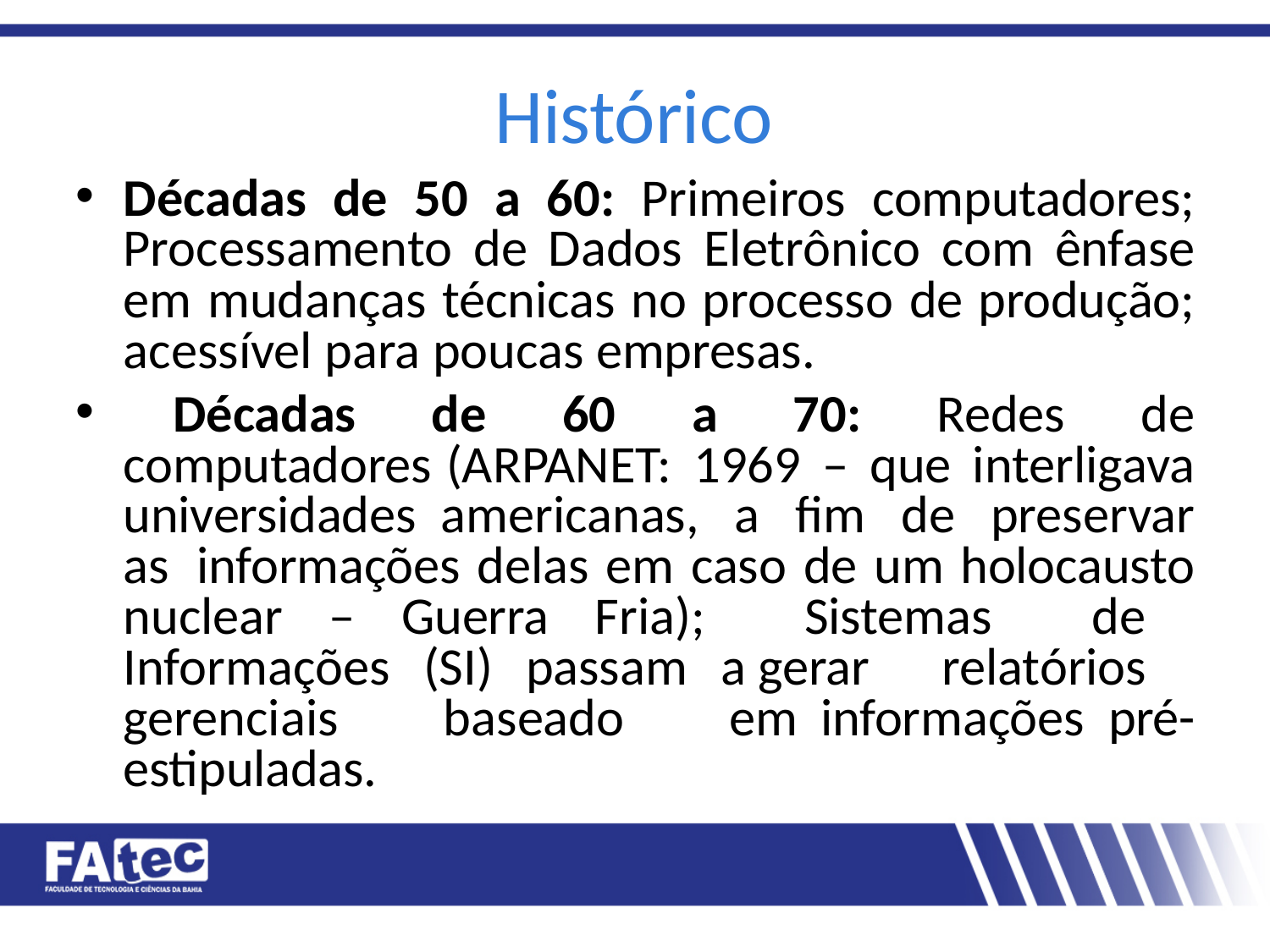

# Histórico
Décadas de 50 a 60: Primeiros computadores; Processamento de Dados Eletrônico com ênfase em mudanças técnicas no processo de produção; acessível para poucas empresas.
	Décadas de 60 a 70: Redes de computadores (ARPANET: 1969 – que interligava universidades americanas, a fim de preservar as informações delas em caso de um holocausto nuclear – Guerra Fria);  Sistemas  de  Informações  (SI)  passam  a gerar   relatórios   gerenciais   baseado   em informações pré-estipuladas.